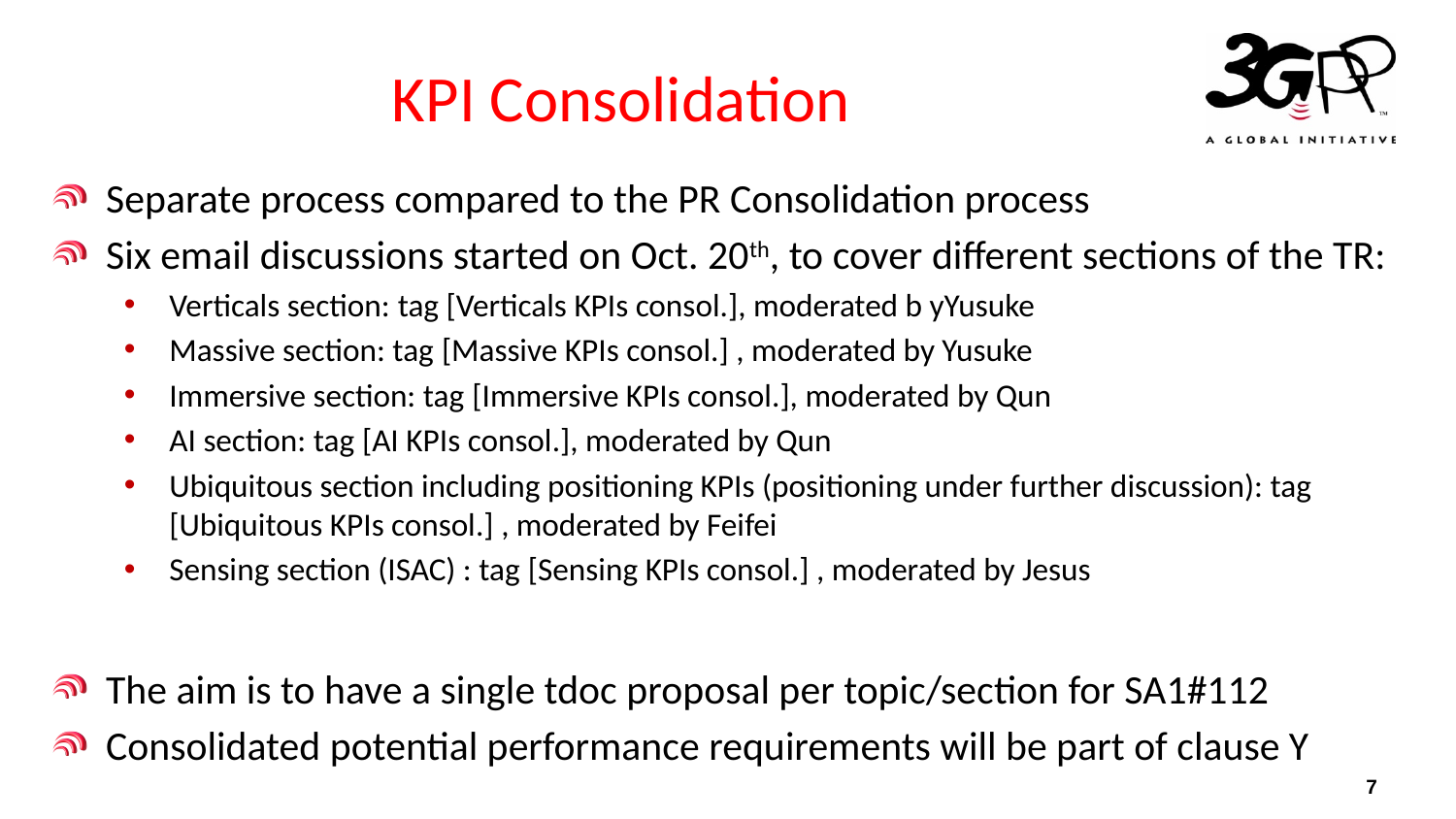

# KPI Consolidation
Separate process compared to the PR Consolidation process
Six email discussions started on Oct. 20th, to cover different sections of the TR:
Verticals section: tag [Verticals KPIs consol.], moderated b yYusuke
Massive section: tag [Massive KPIs consol.] , moderated by Yusuke
Immersive section: tag [Immersive KPIs consol.], moderated by Qun
AI section: tag [AI KPIs consol.], moderated by Qun
Ubiquitous section including positioning KPIs (positioning under further discussion): tag [Ubiquitous KPIs consol.] , moderated by Feifei
Sensing section (ISAC) : tag [Sensing KPIs consol.] , moderated by Jesus

The aim is to have a single tdoc proposal per topic/section for SA1#112
Consolidated potential performance requirements will be part of clause Y